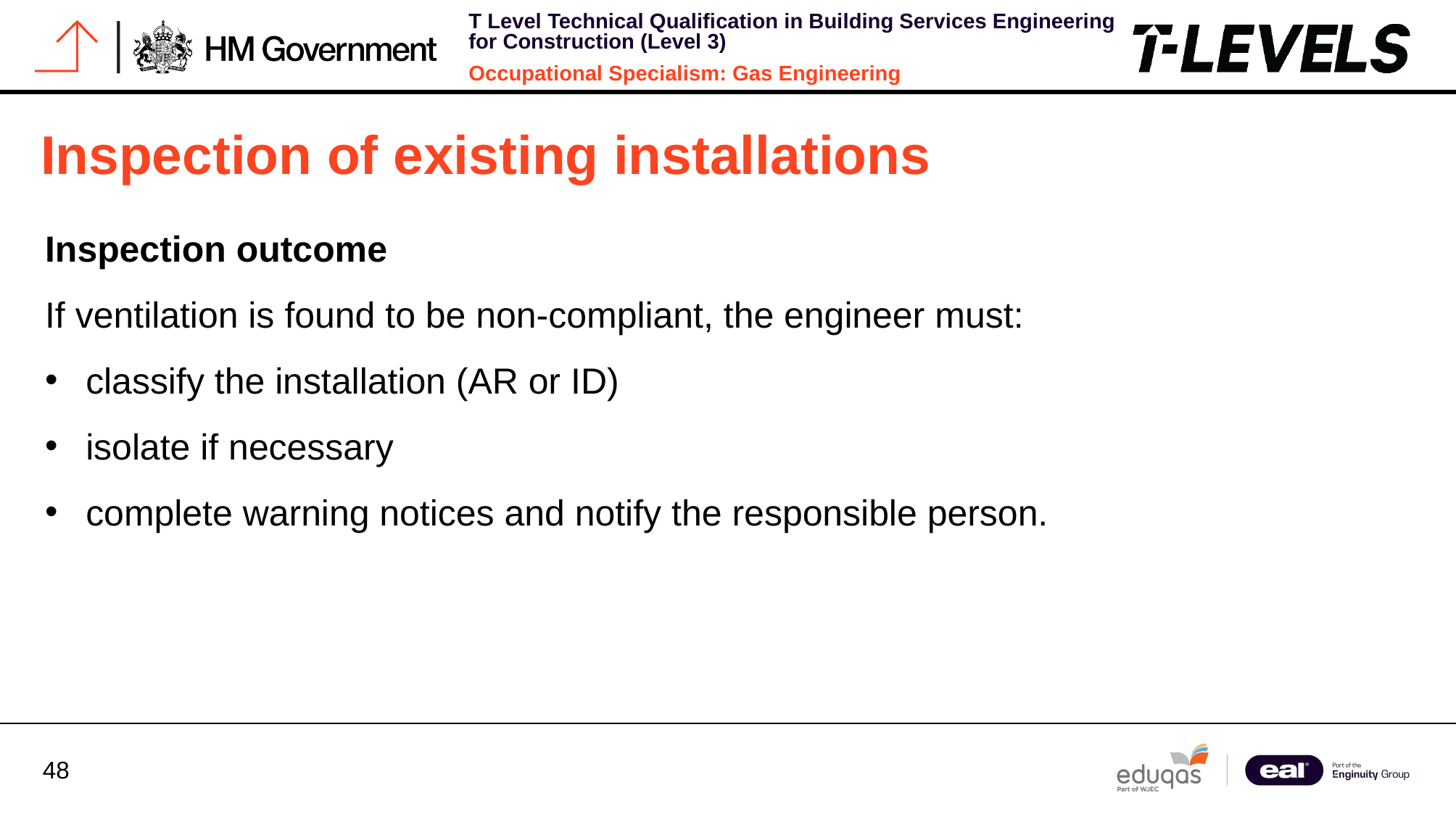

# Inspection of existing installations
Inspection outcome
If ventilation is found to be non-compliant, the engineer must:
classify the installation (AR or ID)
isolate if necessary
complete warning notices and notify the responsible person.